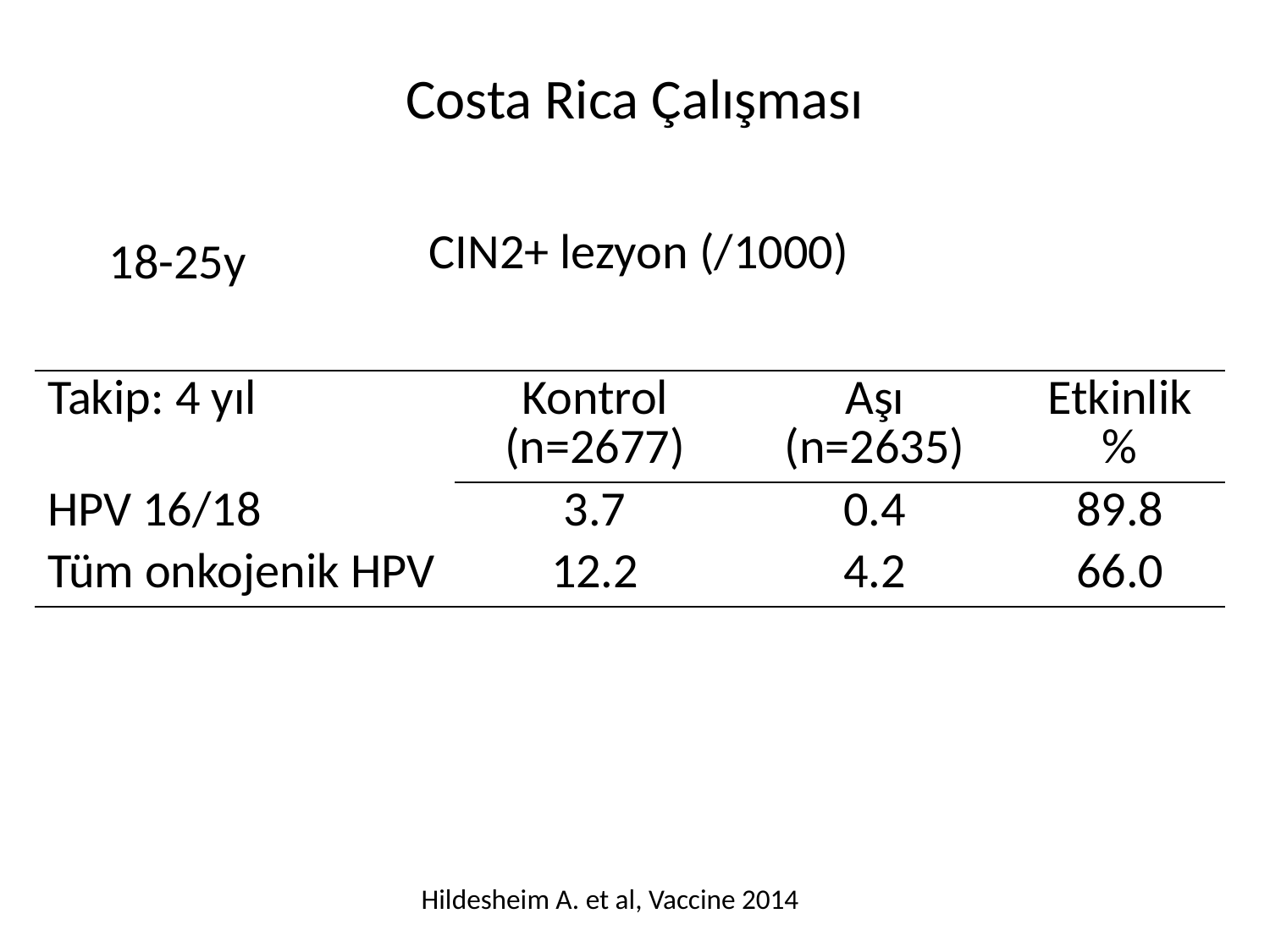

# Costa Rica Çalışması
CIN2+ lezyon (/1000)
18-25y
| Takip: 4 yıl | Kontrol (n=2677) | Aşı (n=2635) | Etkinlik % |
| --- | --- | --- | --- |
| HPV 16/18 | 3.7 | 0.4 | 89.8 |
| Tüm onkojenik HPV | 12.2 | 4.2 | 66.0 |
Hildesheim A. et al, Vaccine 2014